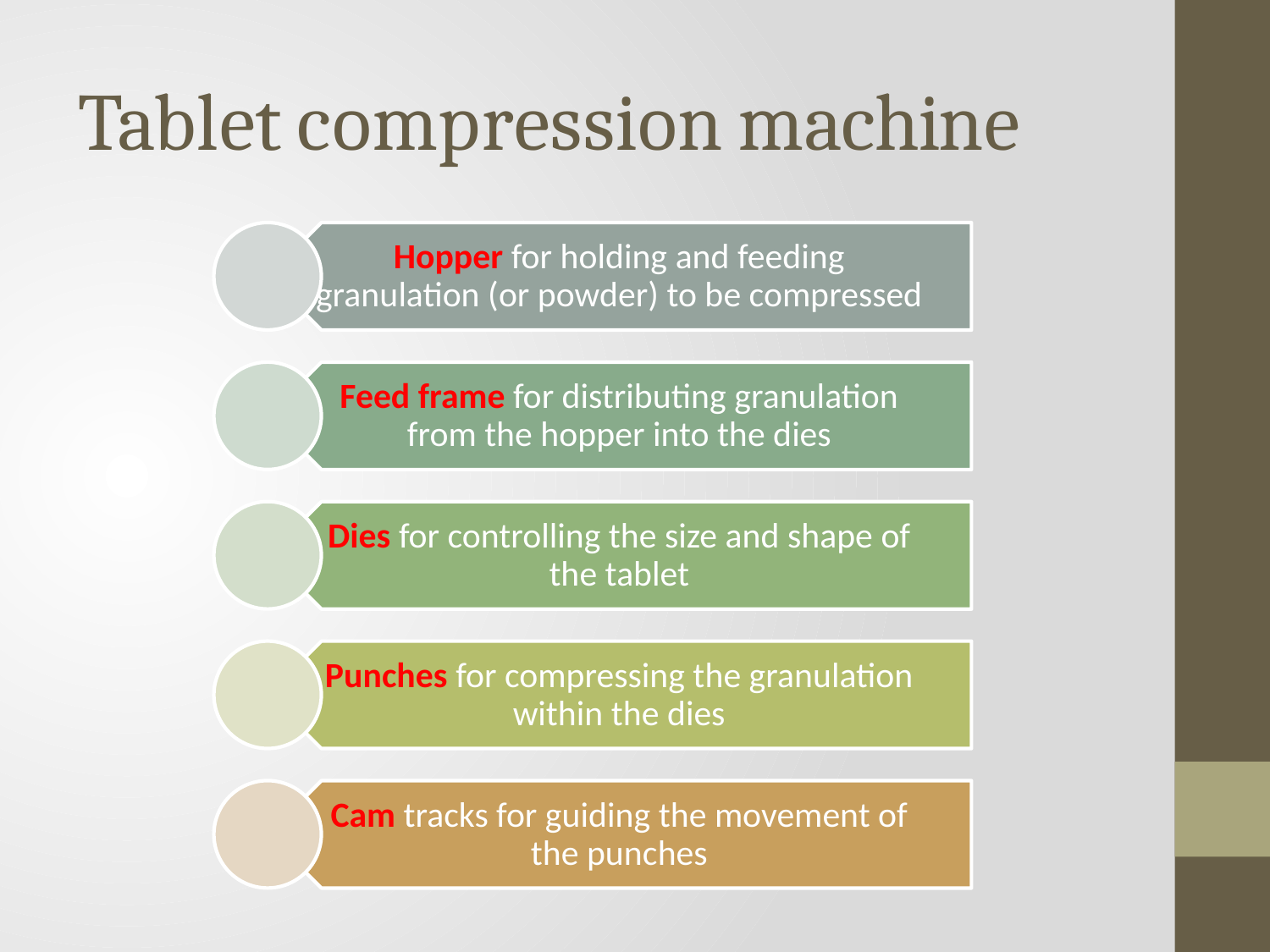

# Tablet compression machine
Hopper for holding and feeding granulation (or powder) to be compressed
Feed frame for distributing granulation from the hopper into the dies
Dies for controlling the size and shape of the tablet
Punches for compressing the granulation within the dies
Cam tracks for guiding the movement of the punches